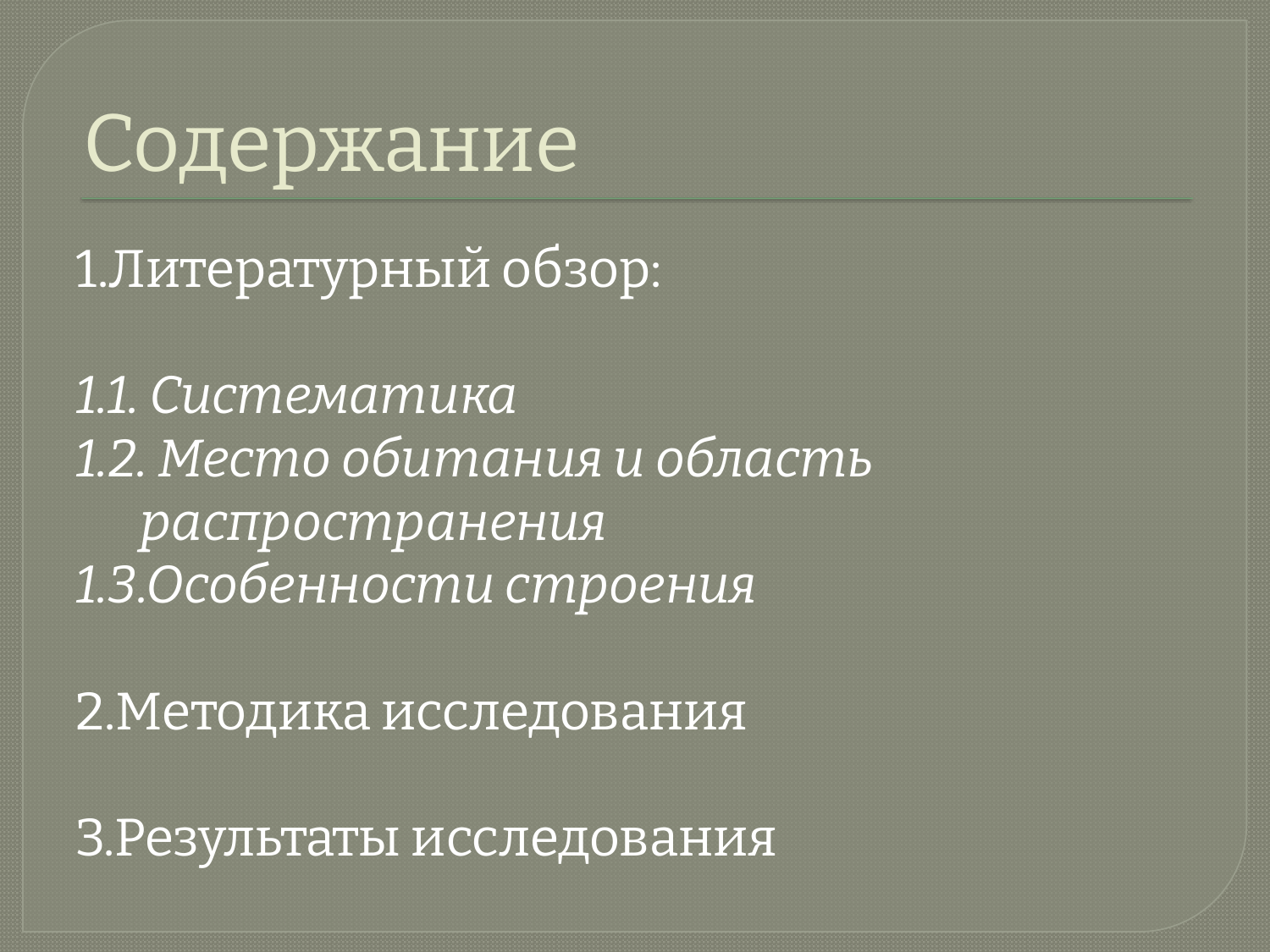

# Содержание
1.Литературный обзор:

1.1. Систематика
1.2. Место обитания и область распространения
1.3.Особенности строения

2.Методика исследования

3.Результаты исследования